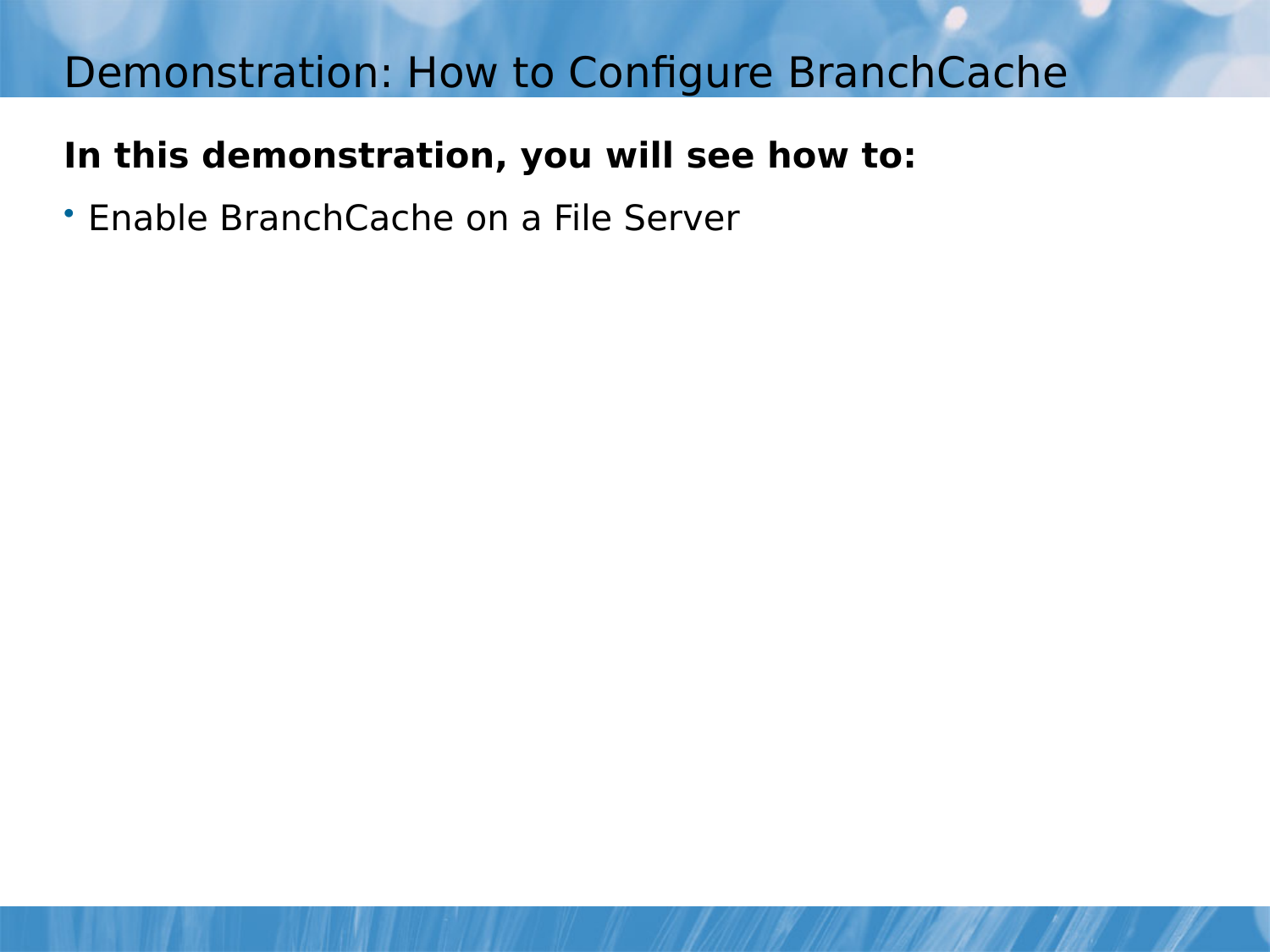

# Demonstration: How to Configure BranchCache
In this demonstration, you will see how to:
Enable BranchCache on a File Server